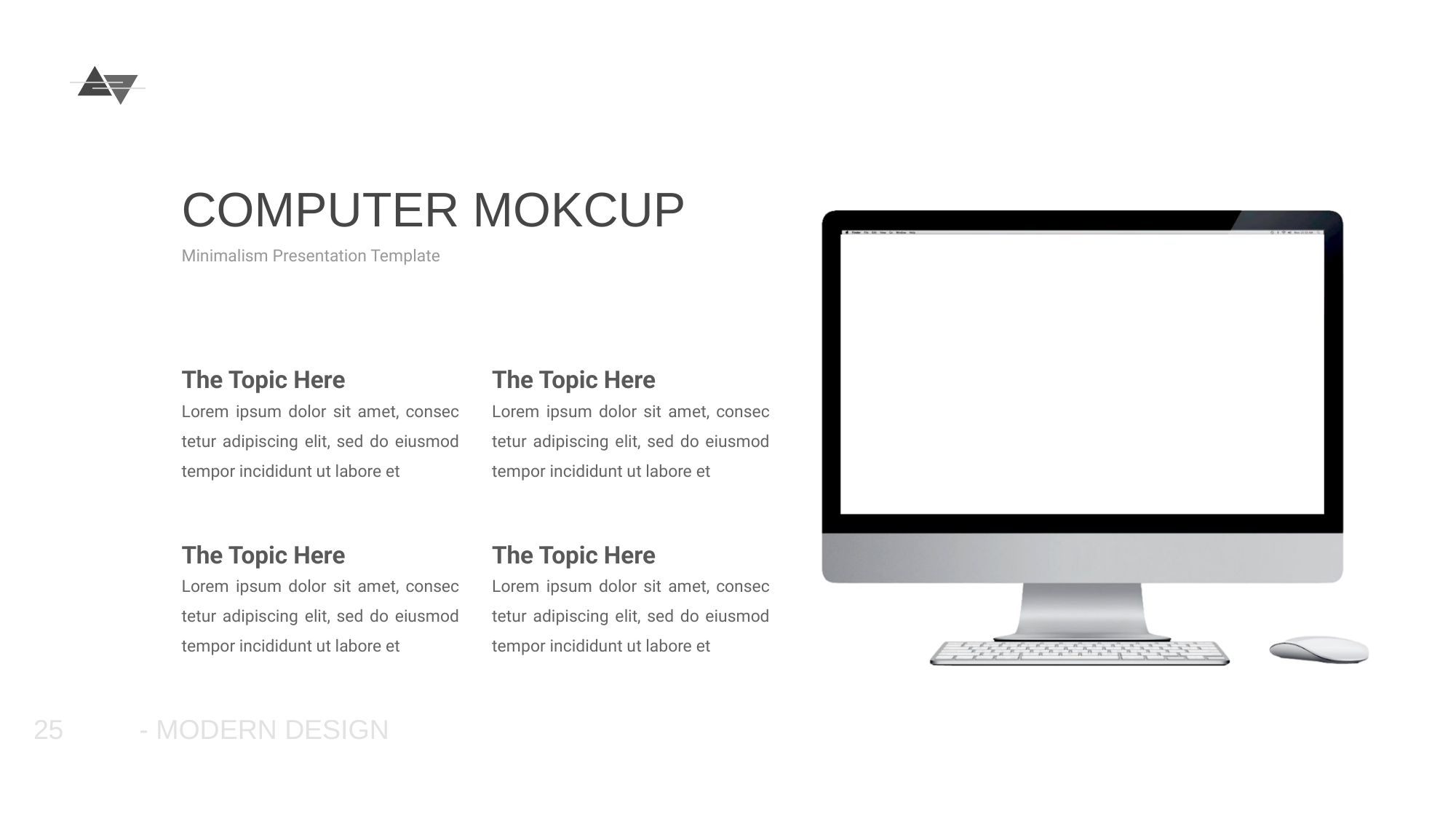

COMPUTER MOKCUP

Minimalism Presentation Template
The Topic Here
The Topic Here
Lorem ipsum dolor sit amet, consec tetur adipiscing elit, sed do eiusmod tempor incididunt ut labore et
Lorem ipsum dolor sit amet, consec tetur adipiscing elit, sed do eiusmod tempor incididunt ut labore et
The Topic Here
The Topic Here
Lorem ipsum dolor sit amet, consec tetur adipiscing elit, sed do eiusmod tempor incididunt ut labore et
Lorem ipsum dolor sit amet, consec tetur adipiscing elit, sed do eiusmod tempor incididunt ut labore et
25
- MODERN DESIGN